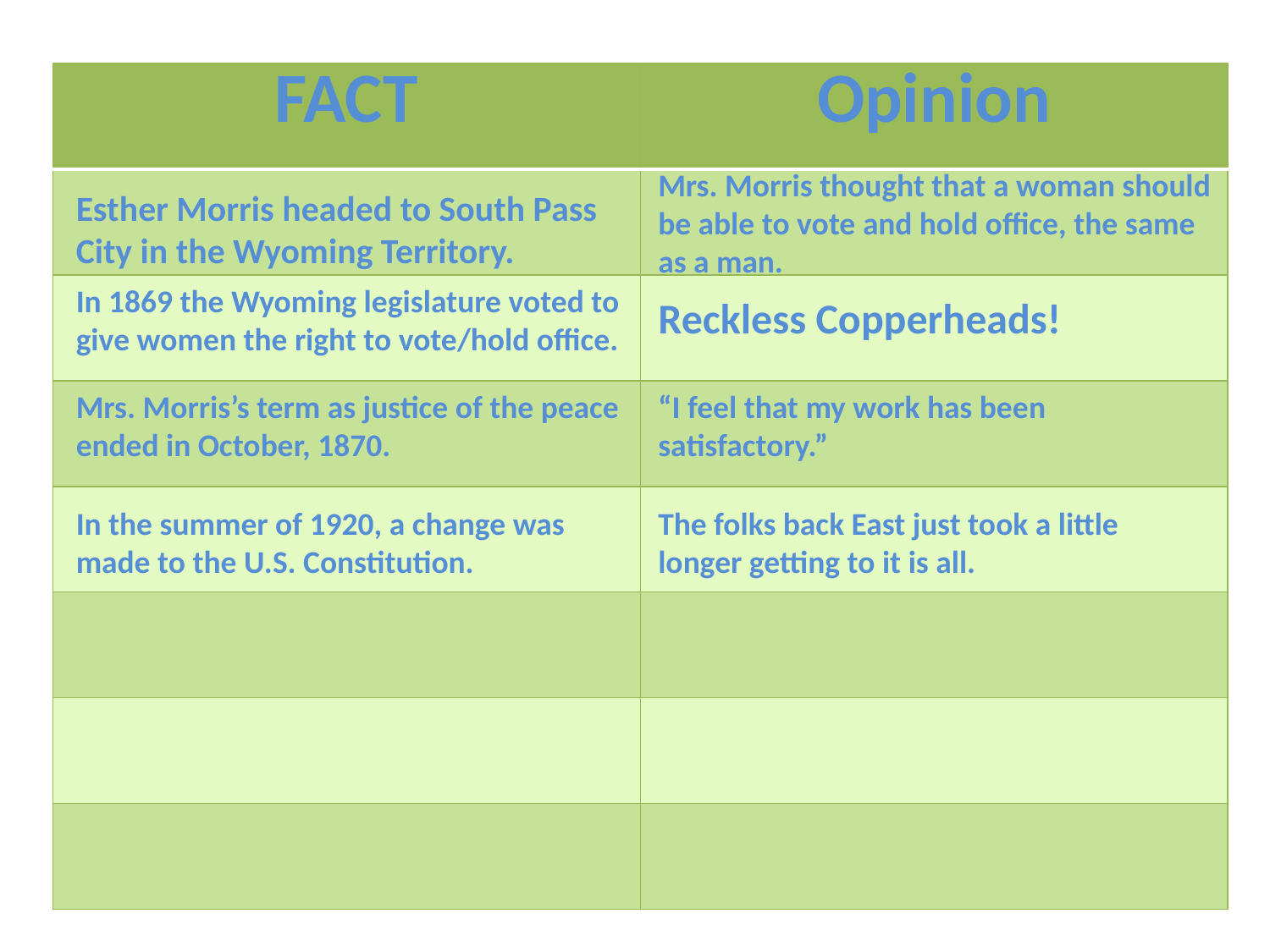

| FACT | Opinion |
| --- | --- |
|  |  |
|  |  |
|  |  |
|  |  |
|  |  |
|  |  |
|  |  |
Mrs. Morris thought that a woman should be able to vote and hold office, the same as a man.
Esther Morris headed to South Pass City in the Wyoming Territory.
In 1869 the Wyoming legislature voted to give women the right to vote/hold office.
Reckless Copperheads!
Mrs. Morris’s term as justice of the peace ended in October, 1870.
“I feel that my work has been satisfactory.”
In the summer of 1920, a change was made to the U.S. Constitution.
The folks back East just took a little longer getting to it is all.